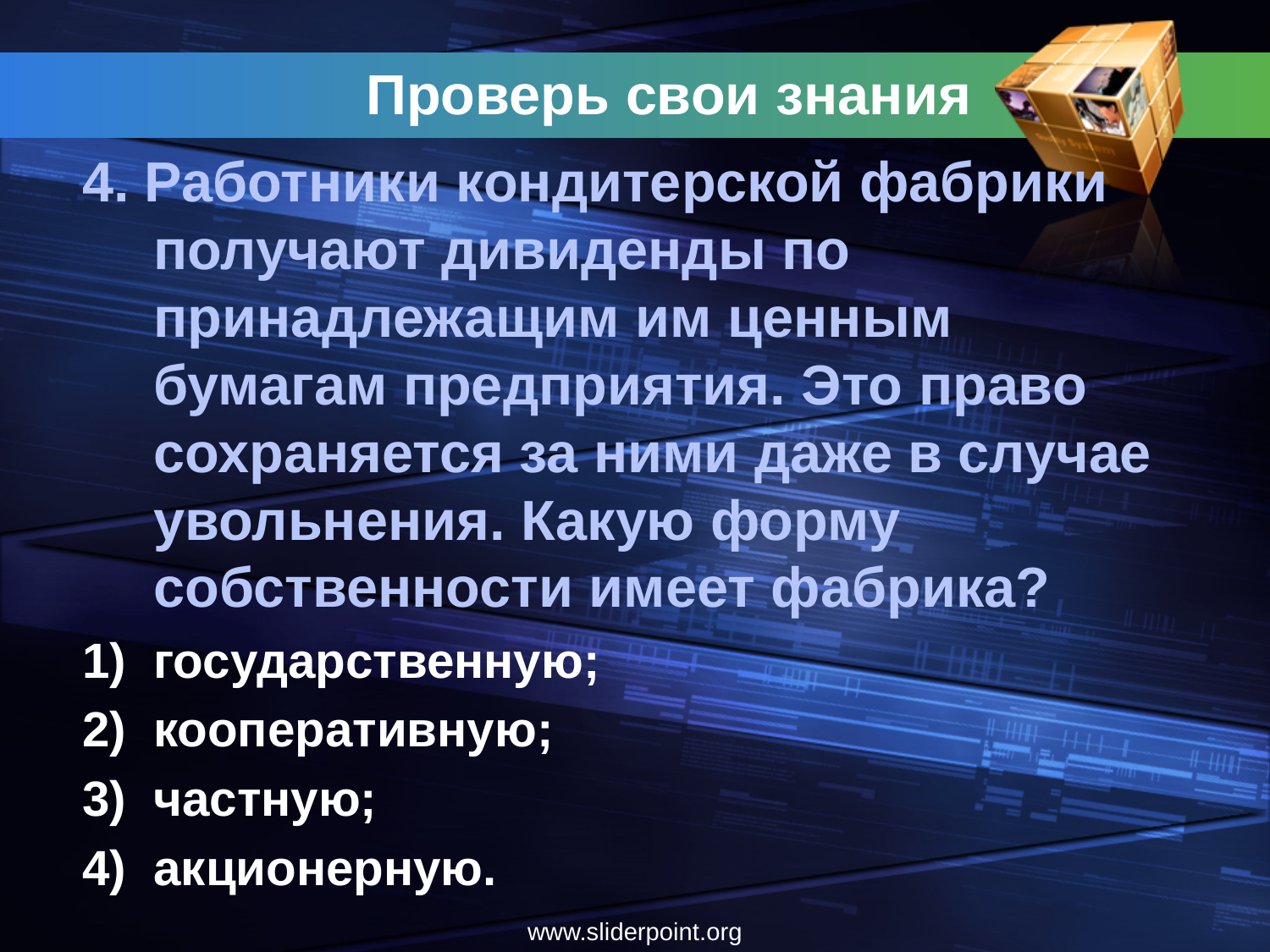

# Проверь свои знания
4. Работники кондитерской фабрики получают дивиденды по принадлежащим им ценным бумагам предприятия. Это право сохраняется за ними даже в случае увольнения. Какую форму собственности имеет фабрика?
1)  государственную;
2)  кооперативную;
3)  частную;
4)  акционерную.
www.sliderpoint.org